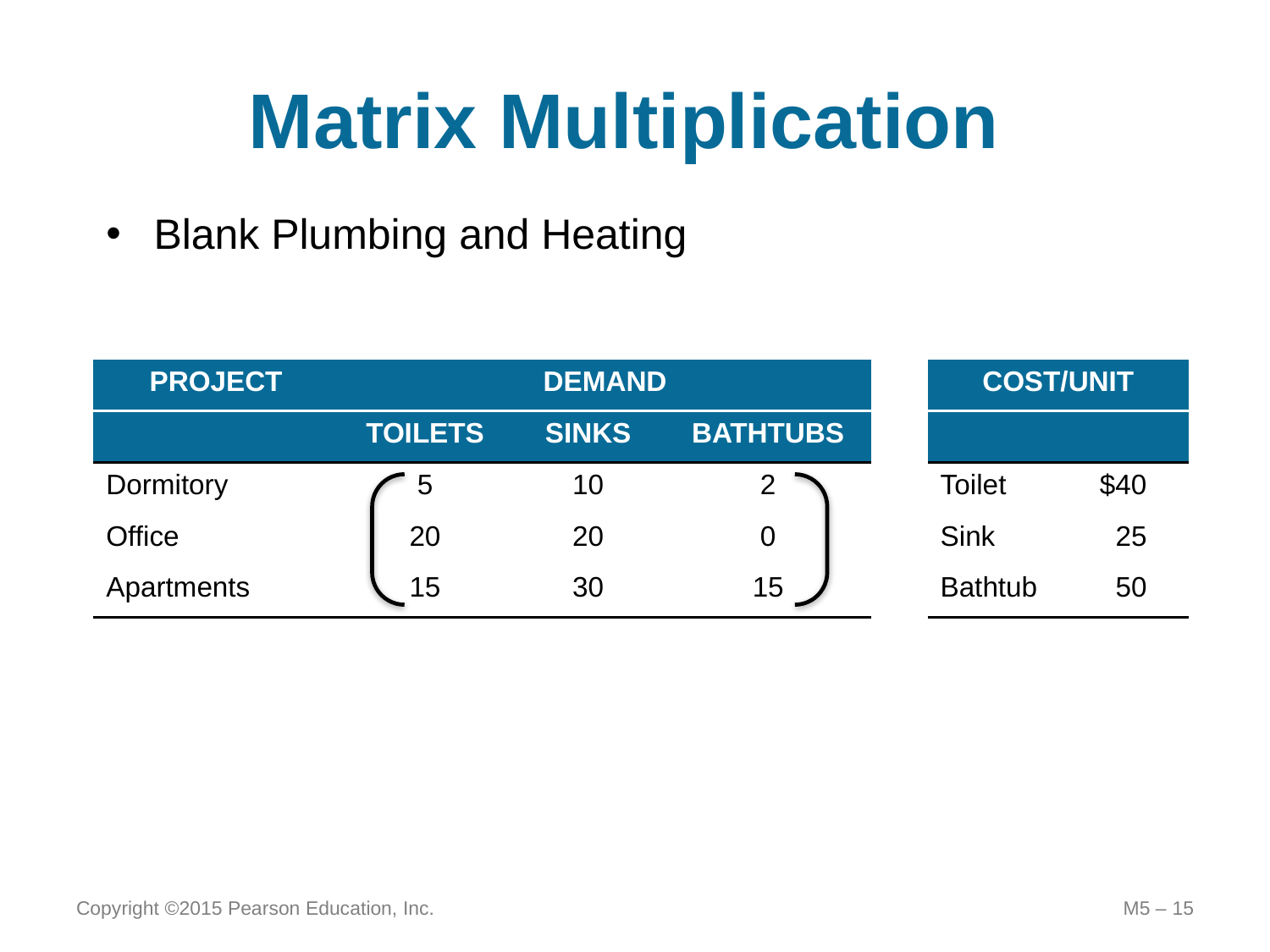

# Matrix Multiplication
Blank Plumbing and Heating
| PROJECT | DEMAND |  |  |  | COST/UNIT |  |
| --- | --- | --- | --- | --- | --- | --- |
|  | TOILETS | SINKS | BATHTUBS |  |  |  |
| Dormitory | 5 | 10 | 2 |  | Toilet | $40 |
| Office | 20 | 20 | 0 |  | Sink | 25 |
| Apartments | 15 | 30 | 15 |  | Bathtub | 50 |

Copyright ©2015 Pearson Education, Inc.
M5 – 15